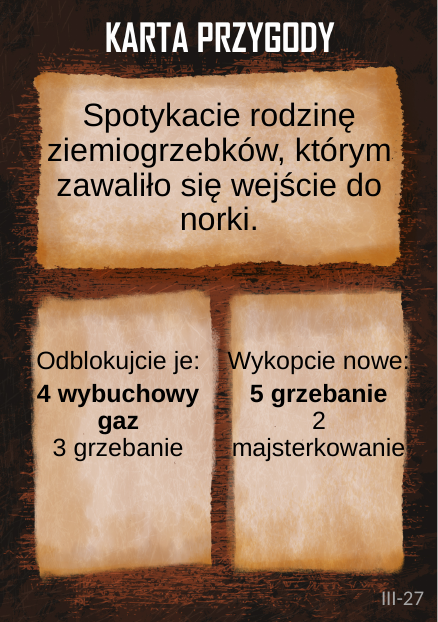

# Spotykacie rodzinę ziemiogrzebków, którym zawaliło się wejście do norki.
Wykopcie nowe:
5 grzebanie
2 majsterkowanie
Odblokujcie je:
4 wybuchowy gaz
3 grzebanie
III-27